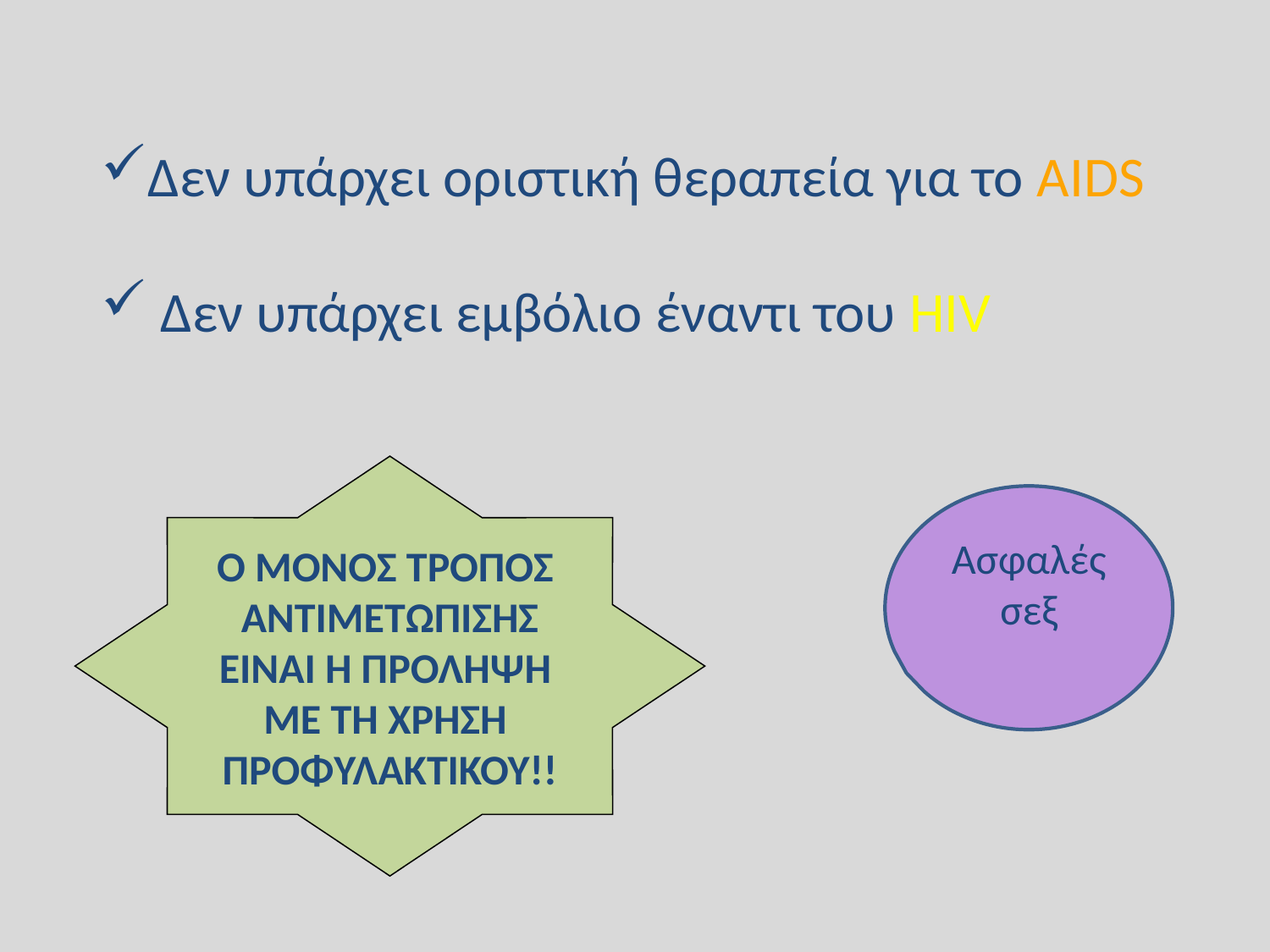

Δεν υπάρχει οριστική θεραπεία για το ΑIDS

 Δεν υπάρχει εμβόλιο έναντι του HIV

Ο ΜΟΝΟΣ ΤΡΟΠΟΣ
ΑΝΤΙΜΕΤΩΠΙΣΗΣ
ΕΙΝΑΙ Η ΠΡΟΛΗΨΗ
ΜΕ ΤΗ ΧΡΗΣΗ
ΠΡΟΦΥΛΑΚΤΙΚΟΥ!!
Ασφαλές σεξ